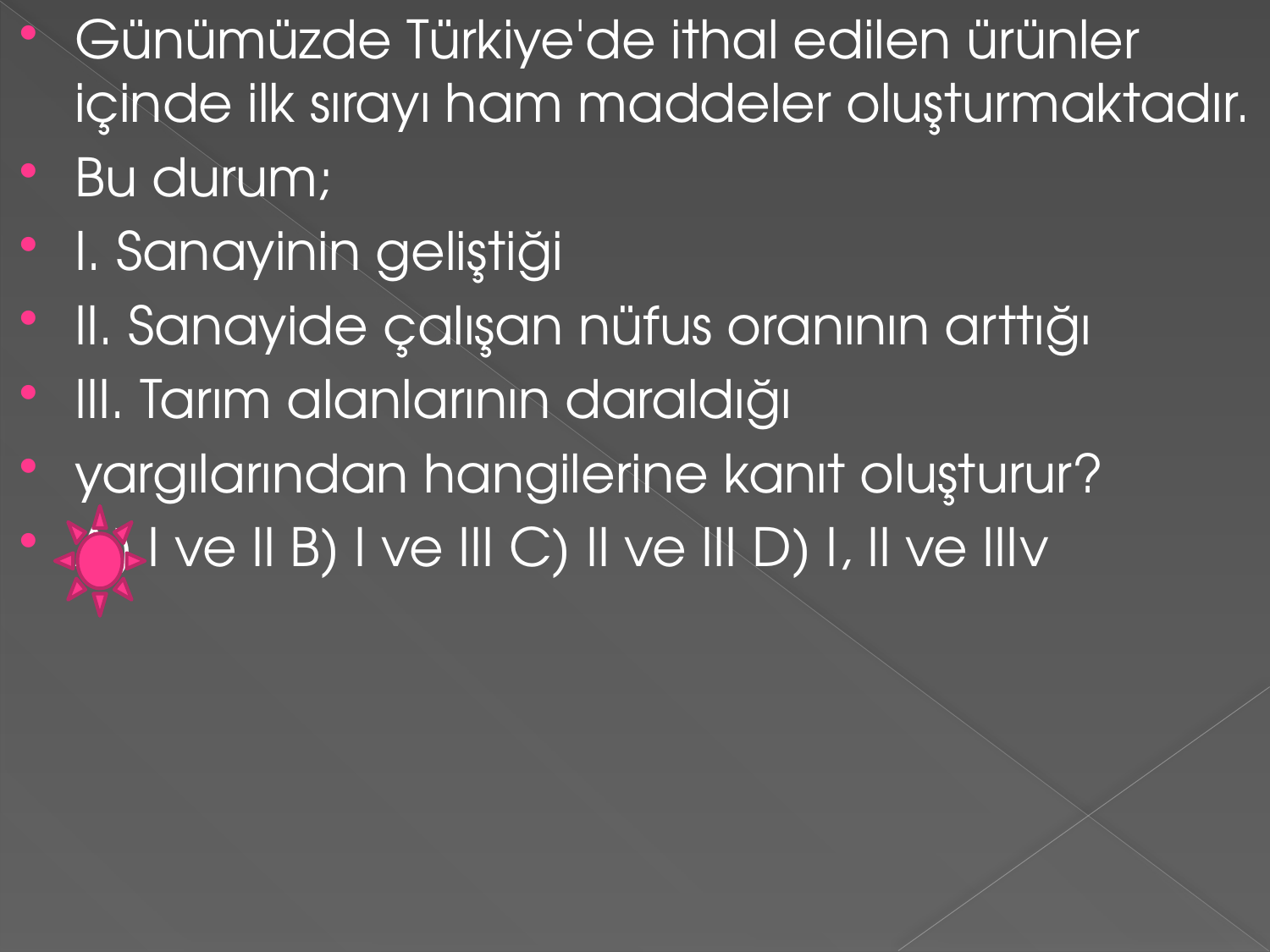

Günümüzde Türkiye'de ithal edilen ürünler içinde ilk sırayı ham maddeler oluşturmaktadır.
Bu durum;
I. Sanayinin geliştiği
II. Sanayide çalışan nüfus oranının arttığı
III. Tarım alanlarının daraldığı
yargılarından hangilerine kanıt oluşturur?
A) I ve II B) I ve III C) II ve III D) I, II ve IIIv